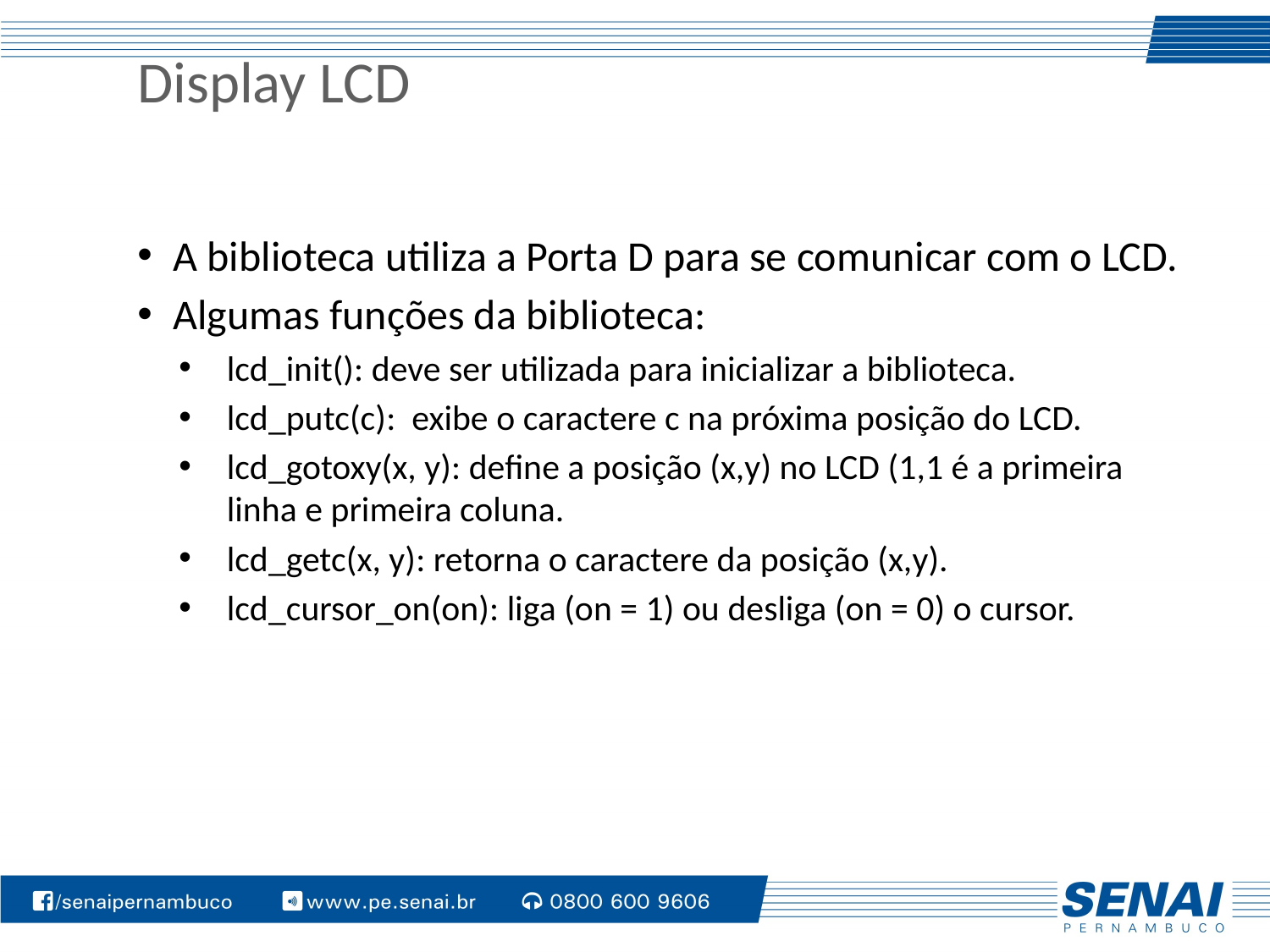

# Display LCD
A biblioteca utiliza a Porta D para se comunicar com o LCD.
Algumas funções da biblioteca:
lcd_init(): deve ser utilizada para inicializar a biblioteca.
lcd_putc(c):  exibe o caractere c na próxima posição do LCD.
lcd_gotoxy(x, y): define a posição (x,y) no LCD (1,1 é a primeira linha e primeira coluna.
lcd_getc(x, y): retorna o caractere da posição (x,y).
lcd_cursor_on(on): liga (on = 1) ou desliga (on = 0) o cursor.